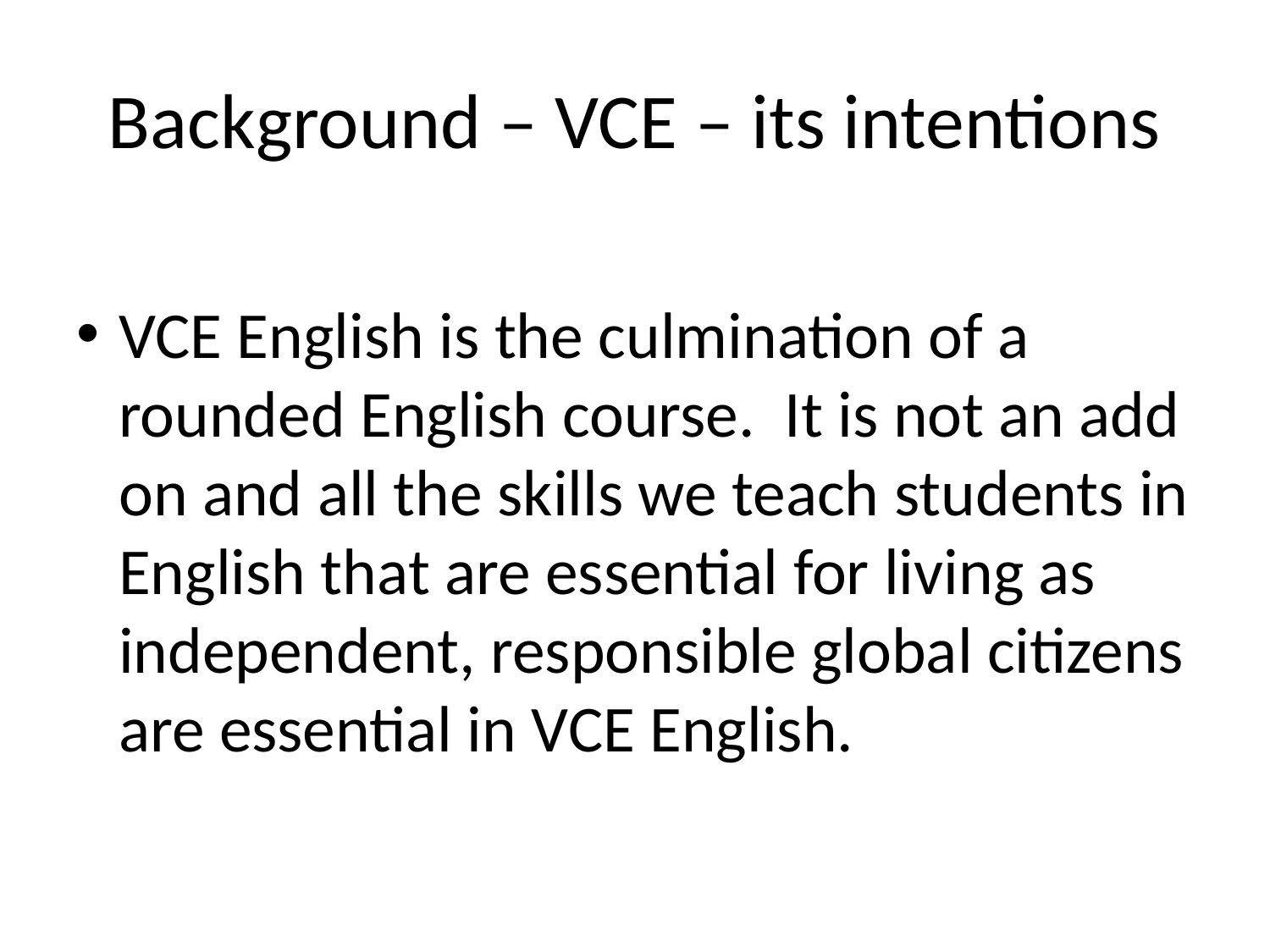

# Background – VCE – its intentions

VCE English is the culmination of a rounded English course.  It is not an add on and all the skills we teach students in English that are essential for living as independent, responsible global citizens are essential in VCE English.